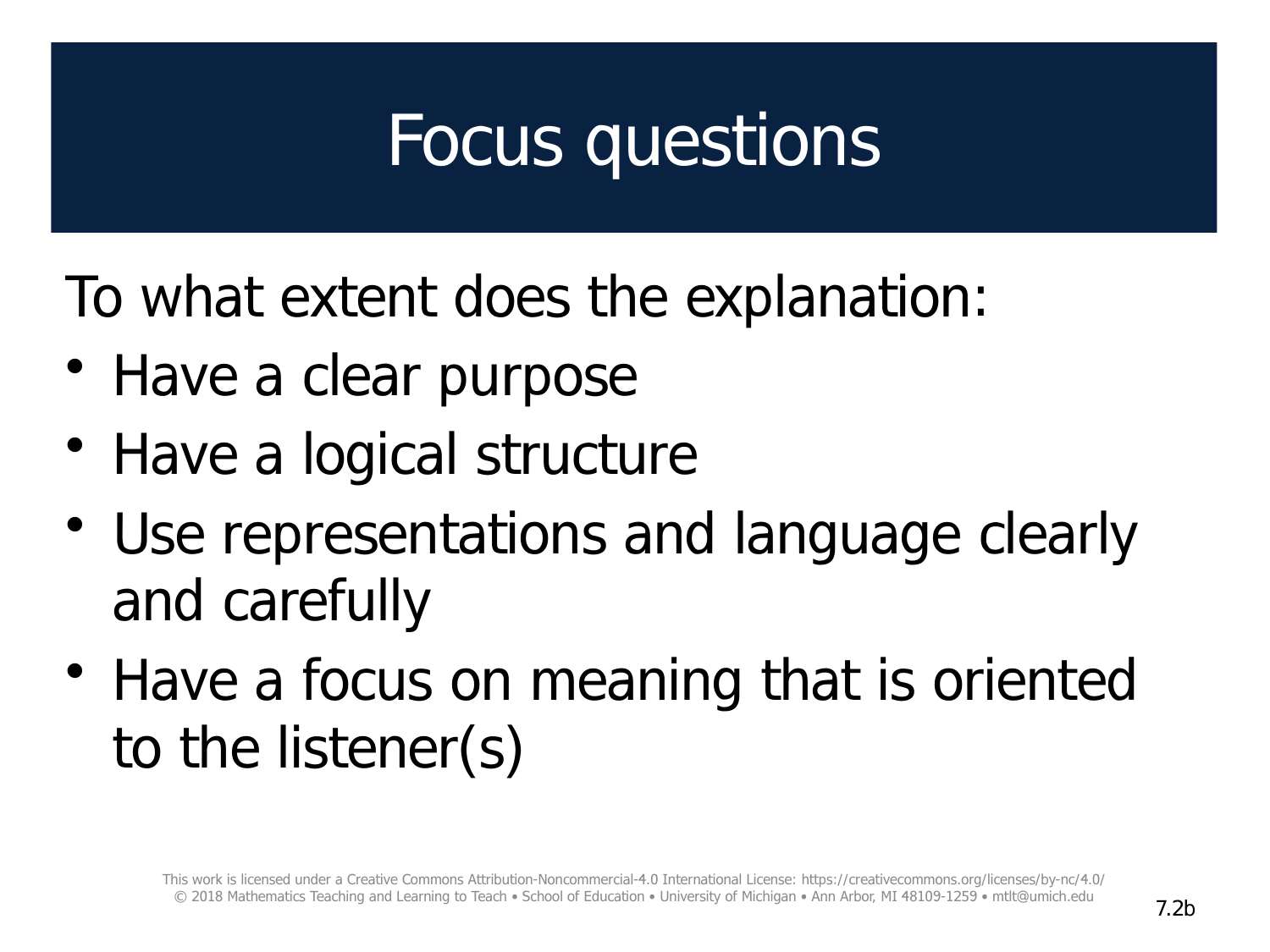

# Focus questions
To what extent does the explanation:
Have a clear purpose
Have a logical structure
Use representations and language clearly and carefully
Have a focus on meaning that is oriented to the listener(s)
This work is licensed under a Creative Commons Attribution-Noncommercial-4.0 International License: https://creativecommons.org/licenses/by-nc/4.0/
© 2018 Mathematics Teaching and Learning to Teach • School of Education • University of Michigan • Ann Arbor, MI 48109-1259 • mtlt@umich.edu
7.2b